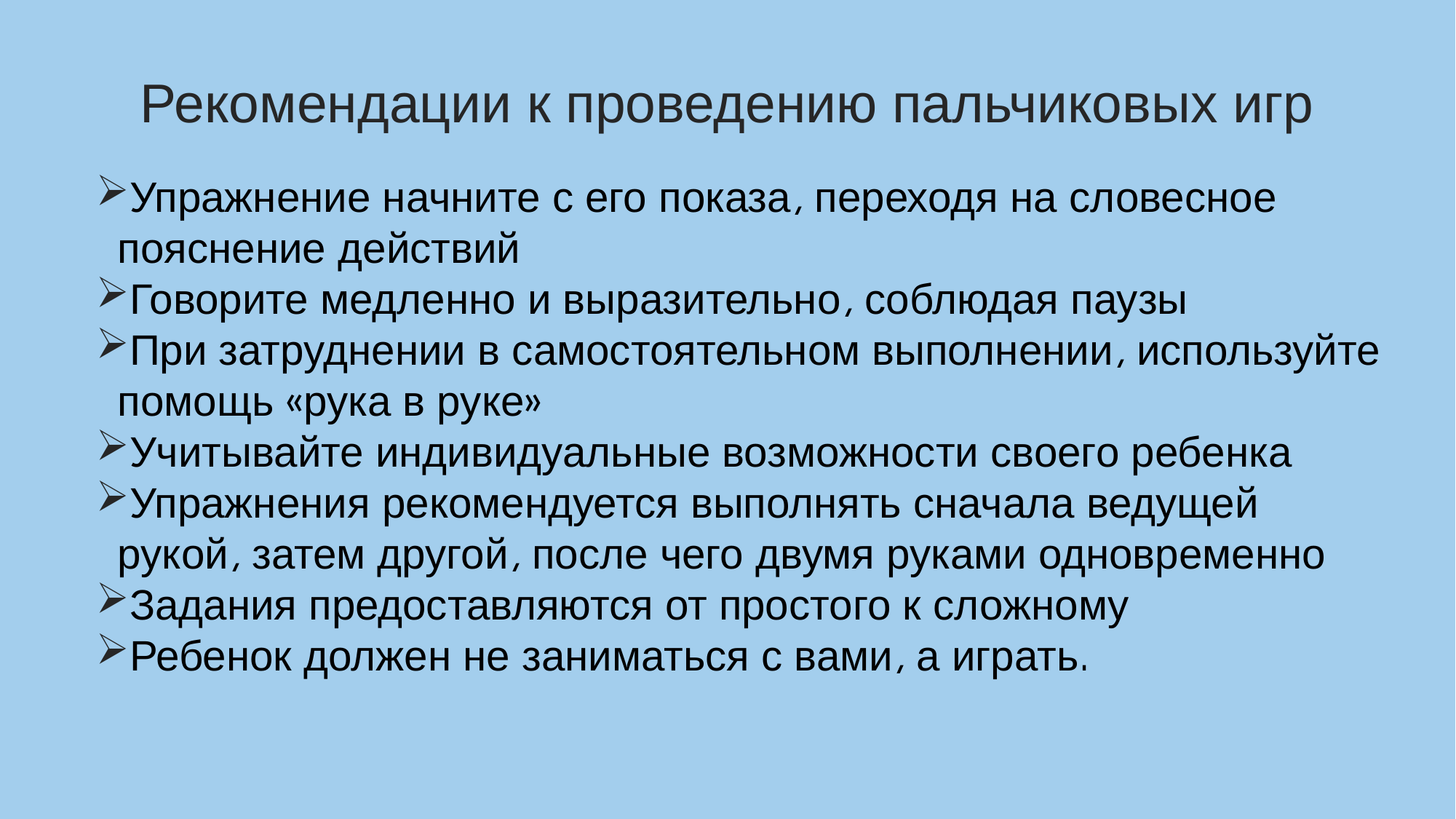

# Рекомендации к проведению пальчиковых игр
Упражнение начните с его показа, переходя на словесное пояснение действий
Говорите медленно и выразительно, соблюдая паузы
При затруднении в самостоятельном выполнении, используйте помощь «рука в руке»
Учитывайте индивидуальные возможности своего ребенка
Упражнения рекомендуется выполнять сначала ведущей рукой, затем другой, после чего двумя руками одновременно
Задания предоставляются от простого к сложному
Ребенок должен не заниматься с вами, а играть.